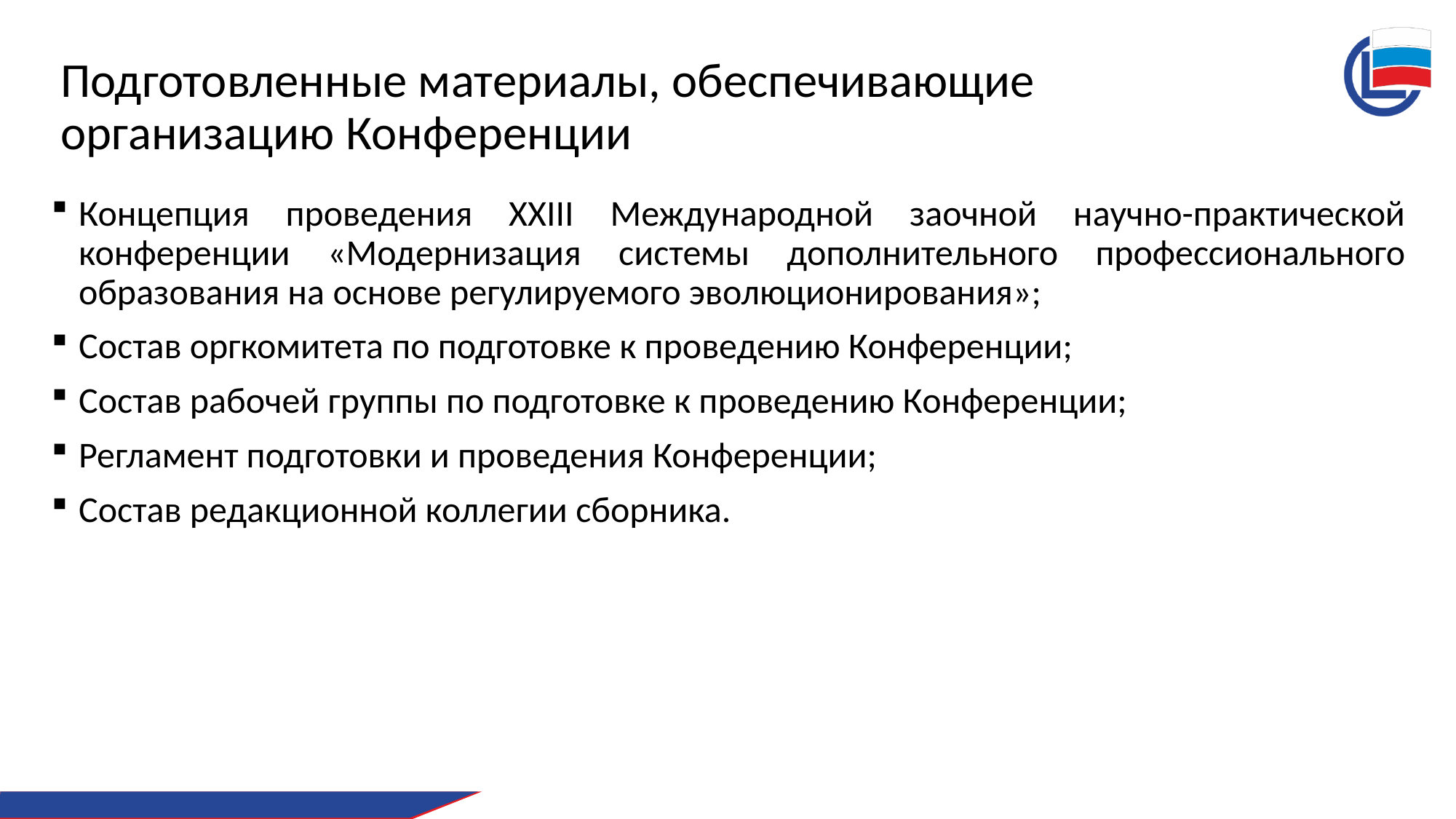

# Подготовленные материалы, обеспечивающие организацию Конференции
Концепция проведения XXIII Международной заочной научно-практической конференции «Модернизация системы дополнительного профессионального образования на основе регулируемого эволюционирования»;
Состав оргкомитета по подготовке к проведению Конференции;
Состав рабочей группы по подготовке к проведению Конференции;
Регламент подготовки и проведения Конференции;
Состав редакционной коллегии сборника.